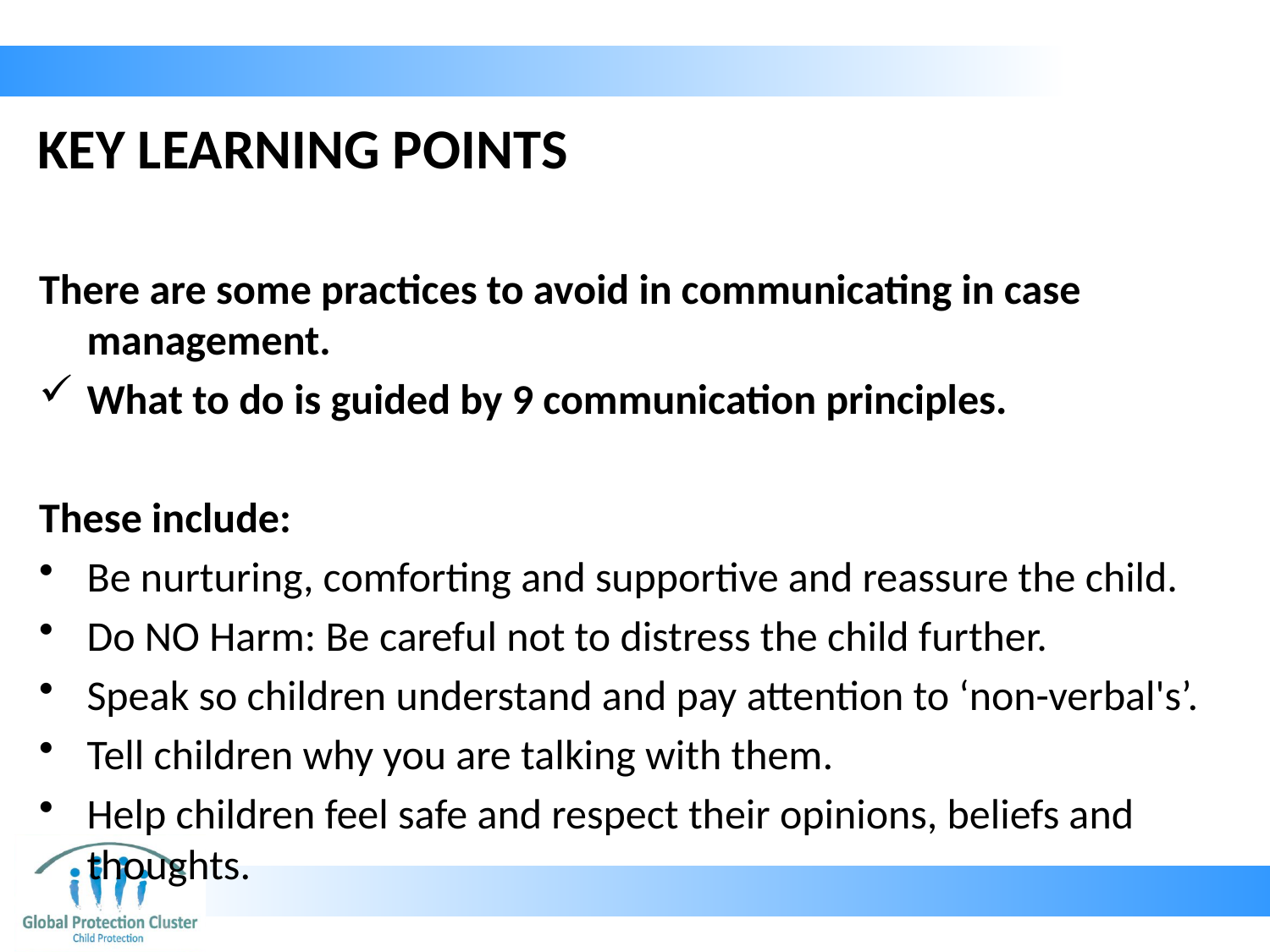

# KEY LEARNING POINTS

There are some practices to avoid in communicating in case management.
What to do is guided by 9 communication principles.

These include:
Be nurturing, comforting and supportive and reassure the child.
Do NO Harm: Be careful not to distress the child further.
Speak so children understand and pay attention to ‘non-verbal's’.
Tell children why you are talking with them.
Help children feel safe and respect their opinions, beliefs and thoughts.